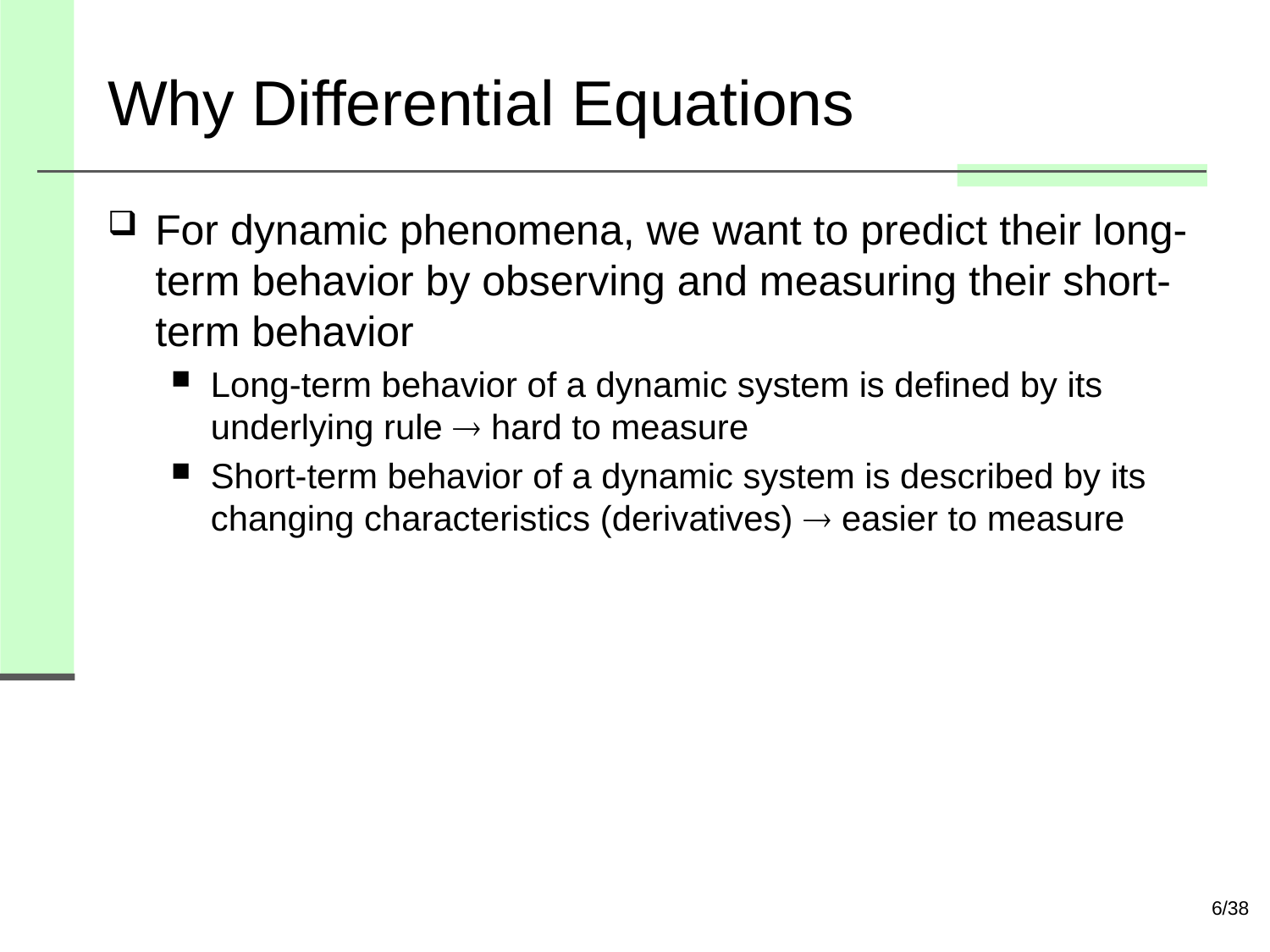

# Why Differential Equations
For dynamic phenomena, we want to predict their long-term behavior by observing and measuring their short-term behavior
Long-term behavior of a dynamic system is defined by its underlying rule → hard to measure
Short-term behavior of a dynamic system is described by its changing characteristics (derivatives) → easier to measure
6